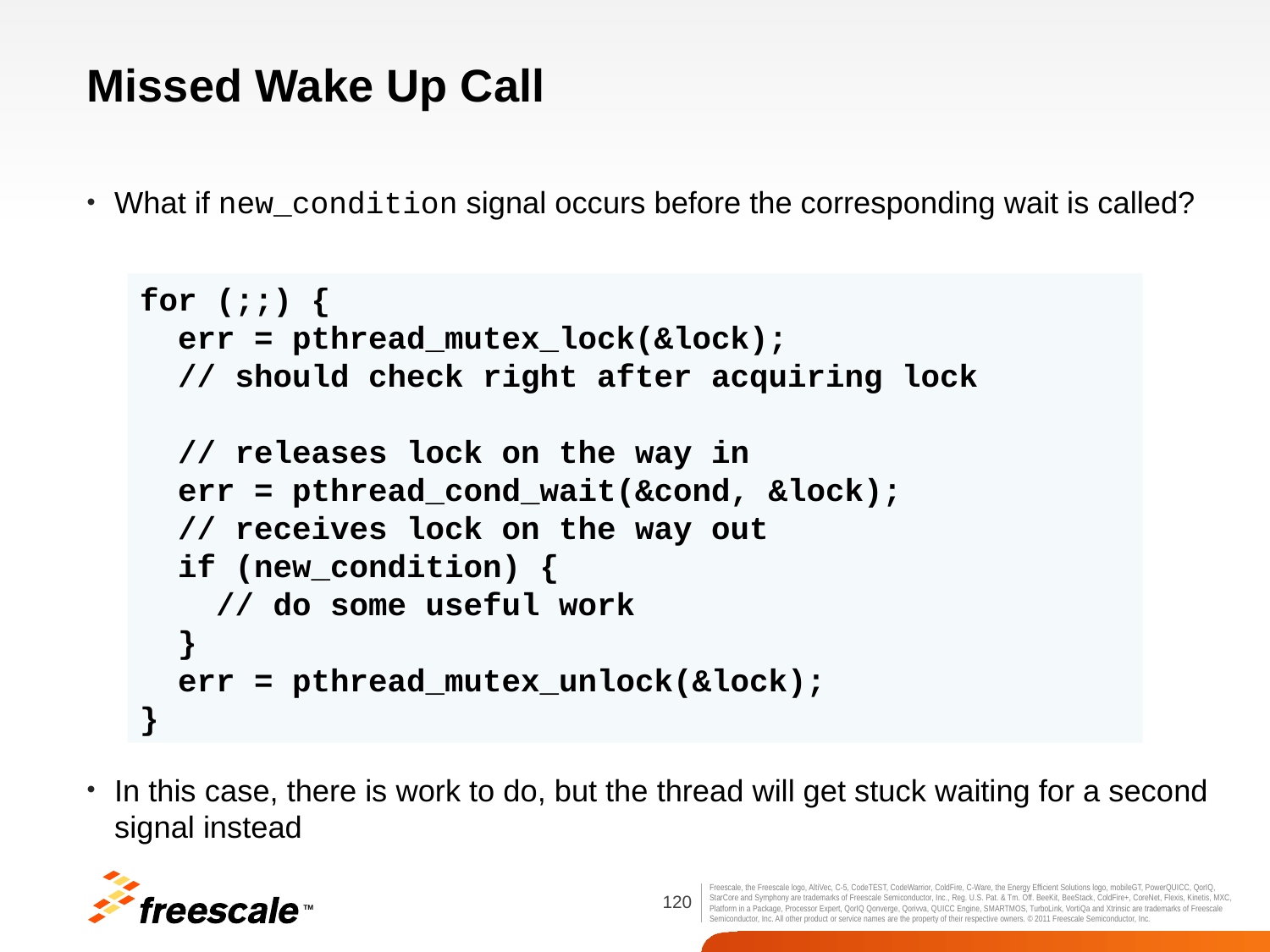

# Missed Wake Up Call
What if new_condition signal occurs before the corresponding wait is called?

In this case, there is work to do, but the thread will get stuck waiting for a second signal instead
for (;;) {
  err = pthread_mutex_lock(&lock);
  // should check right after acquiring lock

  // releases lock on the way in
  err = pthread_cond_wait(&cond, &lock);
  // receives lock on the way out
  if (new_condition) {
    // do some useful work
  }
  err = pthread_mutex_unlock(&lock);
}